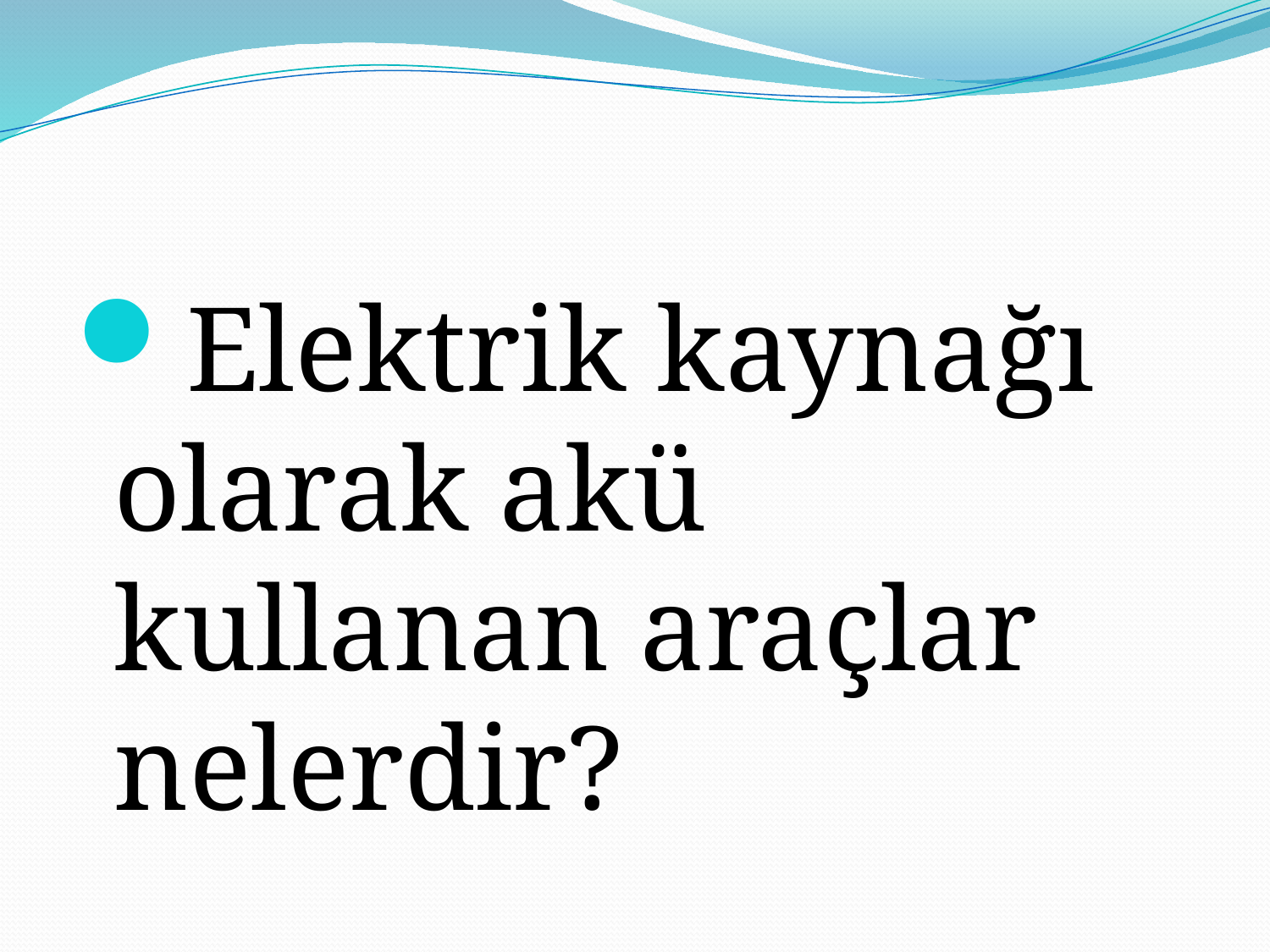

#
Elektrik kaynağı olarak akü kullanan araçlar nelerdir?